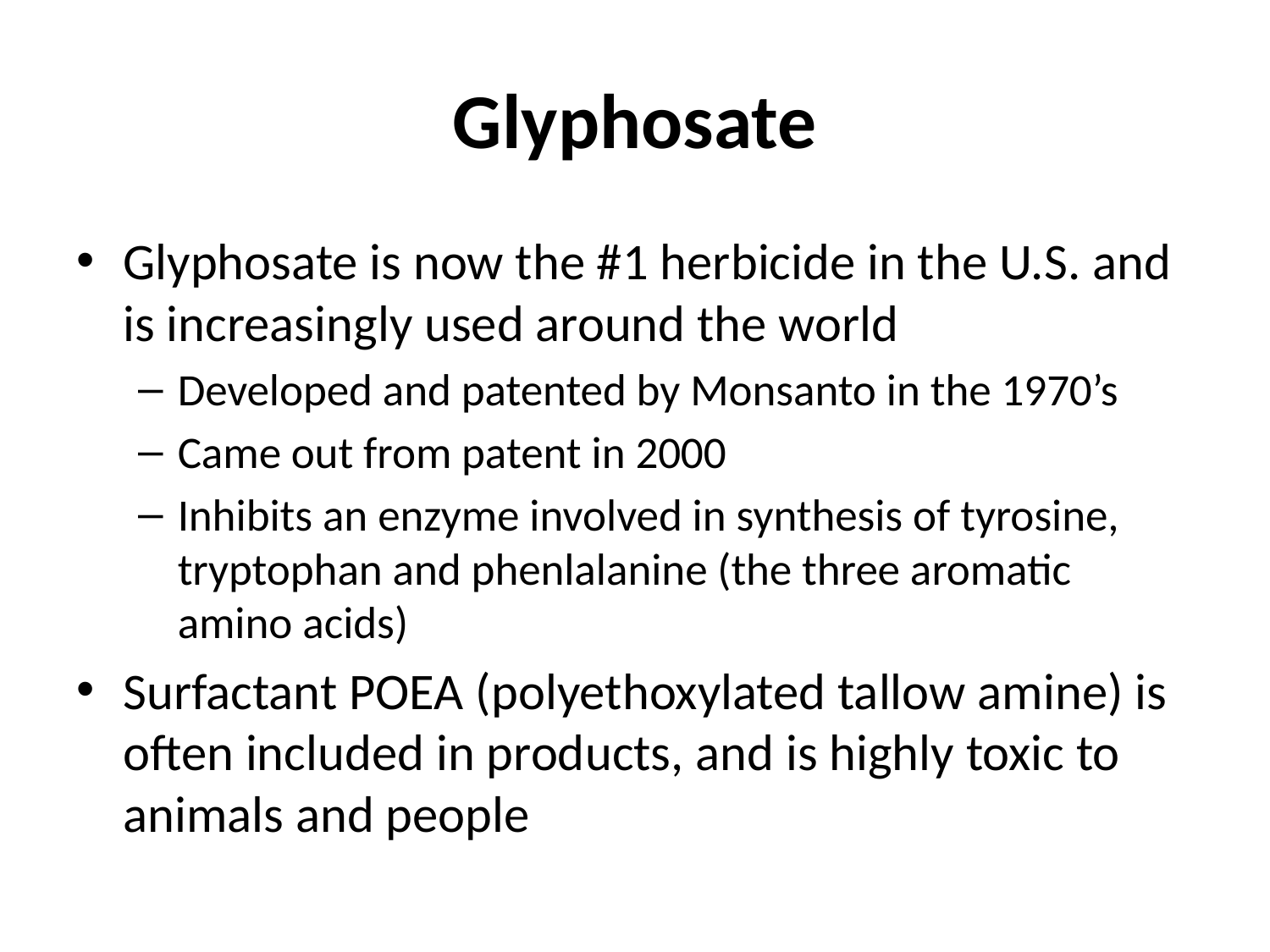

# Glyphosate
Glyphosate is now the #1 herbicide in the U.S. and is increasingly used around the world
Developed and patented by Monsanto in the 1970’s
Came out from patent in 2000
Inhibits an enzyme involved in synthesis of tyrosine, tryptophan and phenlalanine (the three aromatic amino acids)
Surfactant POEA (polyethoxylated tallow amine) is often included in products, and is highly toxic to animals and people